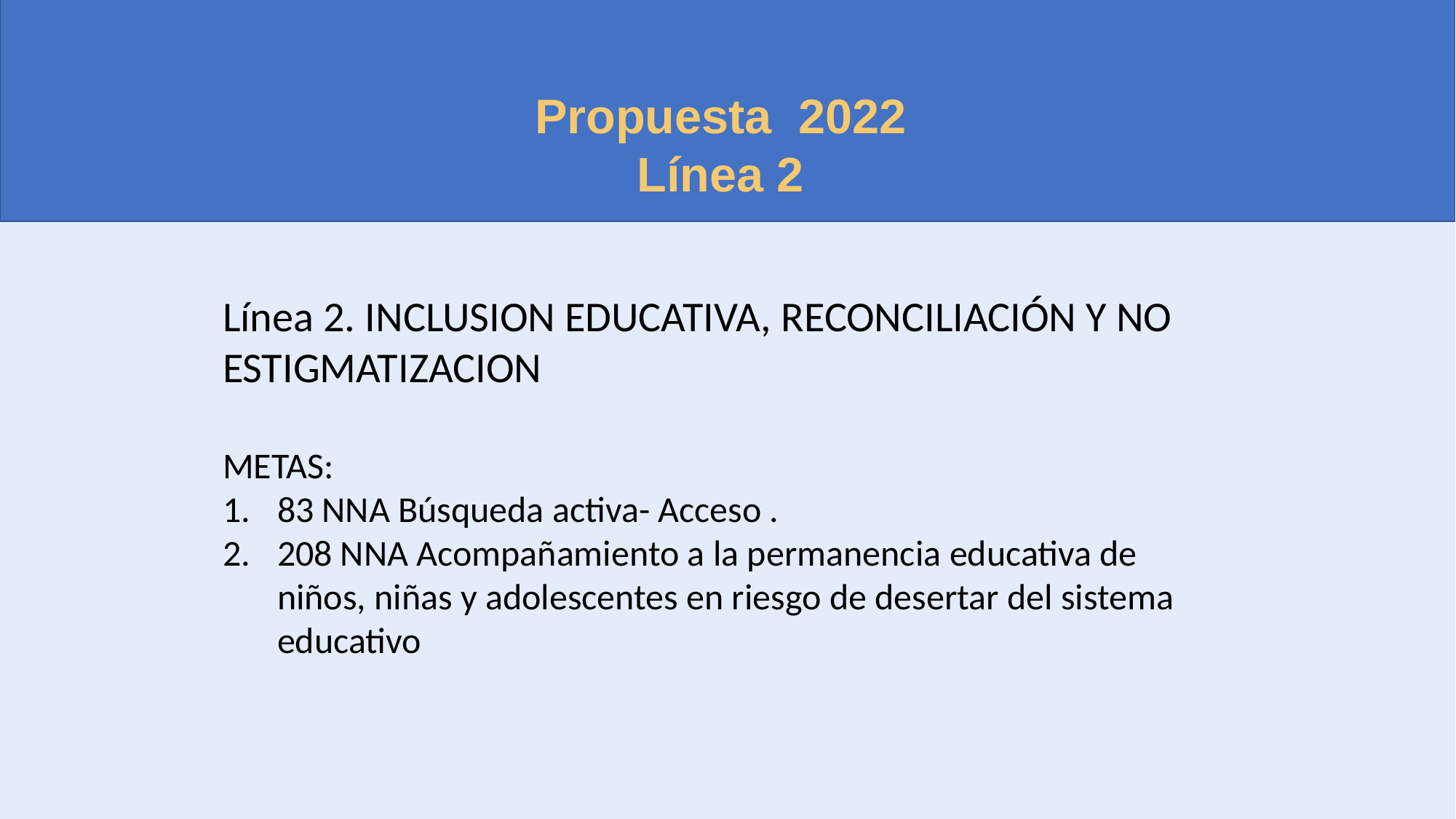

Propuesta  2022
Línea 2
Línea 2. INCLUSION EDUCATIVA, RECONCILIACIÓN Y NO ESTIGMATIZACION

METAS:
83 NNA Búsqueda activa- Acceso .
208 NNA Acompañamiento a la permanencia educativa de niños, niñas y adolescentes en riesgo de desertar del sistema educativo